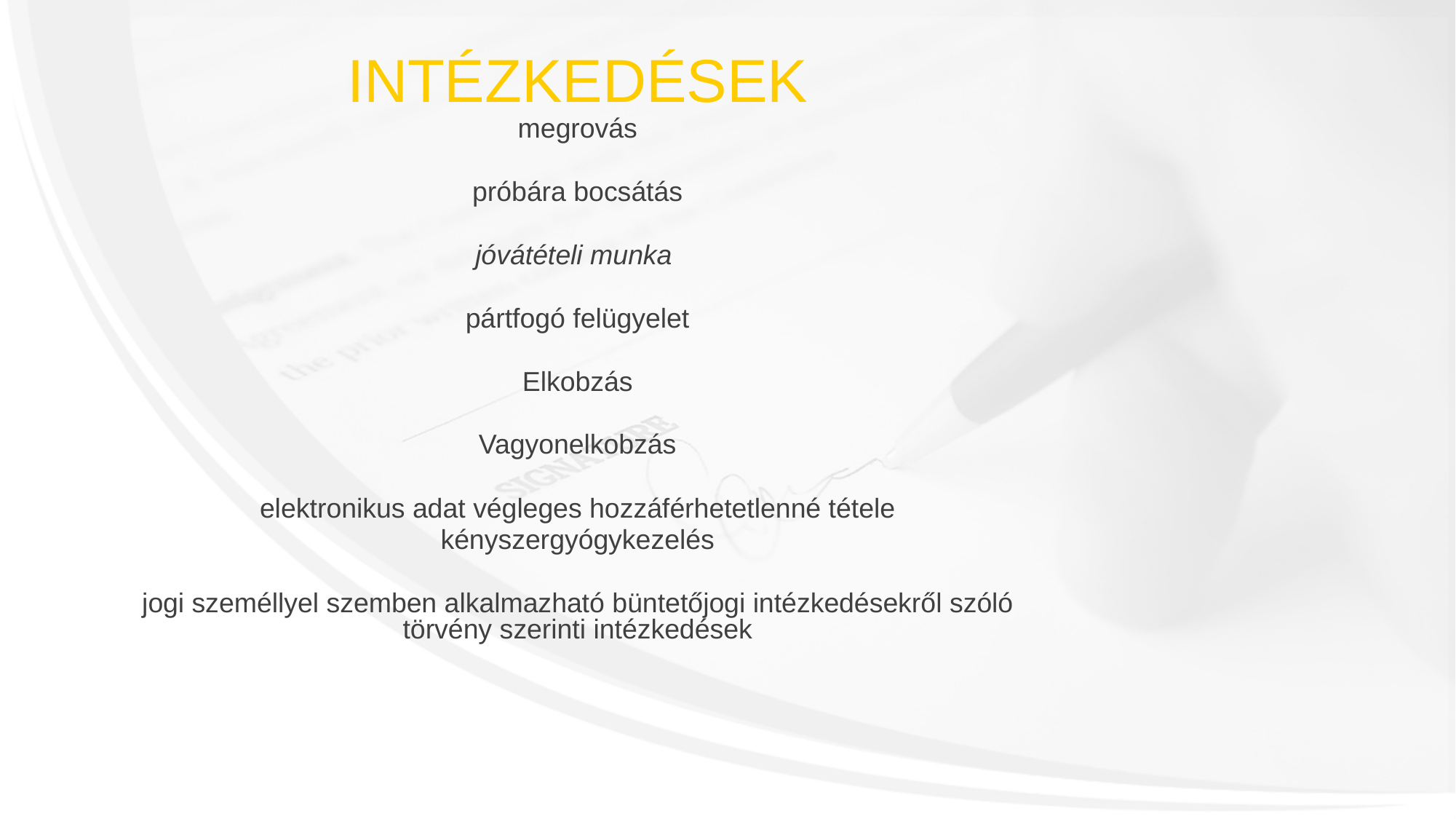

INTÉZKEDÉSEK
megrovás

próbára bocsátás

jóvátételi munka

pártfogó felügyelet

Elkobzás

Vagyonelkobzás

elektronikus adat végleges hozzáférhetetlenné tétele
kényszergyógykezelés

jogi személlyel szemben alkalmazható büntetőjogi intézkedésekről szóló törvény szerinti intézkedések